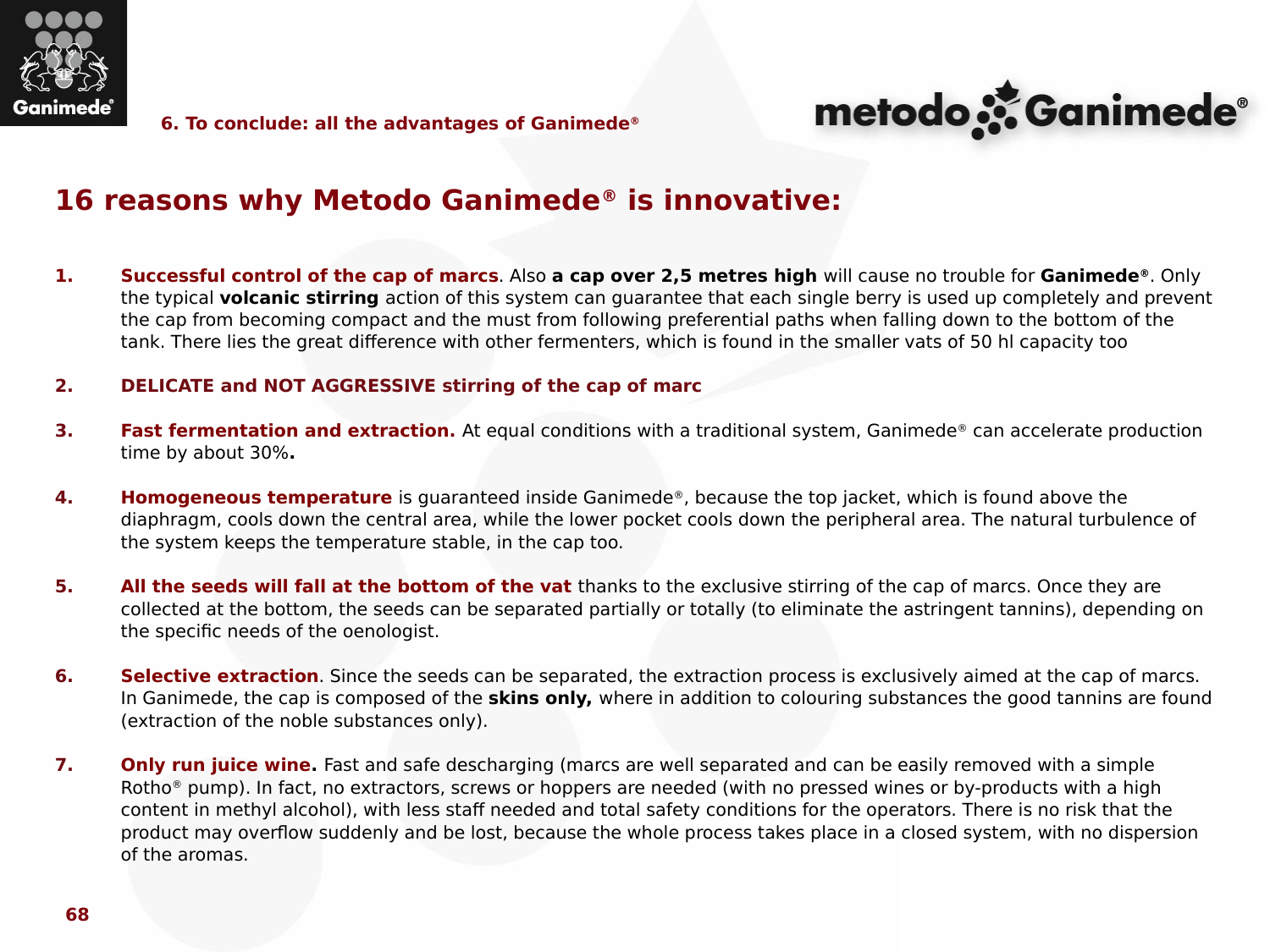

6. To conclude: all the advantages of Ganimede®
16 reasons why Metodo Ganimede® is innovative:
1. 	Successful control of the cap of marcs. Also a cap over 2,5 metres high will cause no trouble for Ganimede®. Only the typical volcanic stirring action of this system can guarantee that each single berry is used up completely and prevent the cap from becoming compact and the must from following preferential paths when falling down to the bottom of the tank. There lies the great difference with other fermenters, which is found in the smaller vats of 50 hl capacity too

2.	DELICATE and NOT AGGRESSIVE stirring of the cap of marc

3.	Fast fermentation and extraction. At equal conditions with a traditional system, Ganimede® can accelerate production time by about 30%.

4.	Homogeneous temperature is guaranteed inside Ganimede®, because the top jacket, which is found above the diaphragm, cools down the central area, while the lower pocket cools down the peripheral area. The natural turbulence of the system keeps the temperature stable, in the cap too.

5.	All the seeds will fall at the bottom of the vat thanks to the exclusive stirring of the cap of marcs. Once they are collected at the bottom, the seeds can be separated partially or totally (to eliminate the astringent tannins), depending on the specific needs of the oenologist.

6.	Selective extraction. Since the seeds can be separated, the extraction process is exclusively aimed at the cap of marcs. In Ganimede, the cap is composed of the skins only, where in addition to colouring substances the good tannins are found (extraction of the noble substances only).

7.	Only run juice wine. Fast and safe descharging (marcs are well separated and can be easily removed with a simple Rotho® pump). In fact, no extractors, screws or hoppers are needed (with no pressed wines or by-products with a high content in methyl alcohol), with less staff needed and total safety conditions for the operators. There is no risk that the product may overflow suddenly and be lost, because the whole process takes place in a closed system, with no dispersion of the aromas.

68